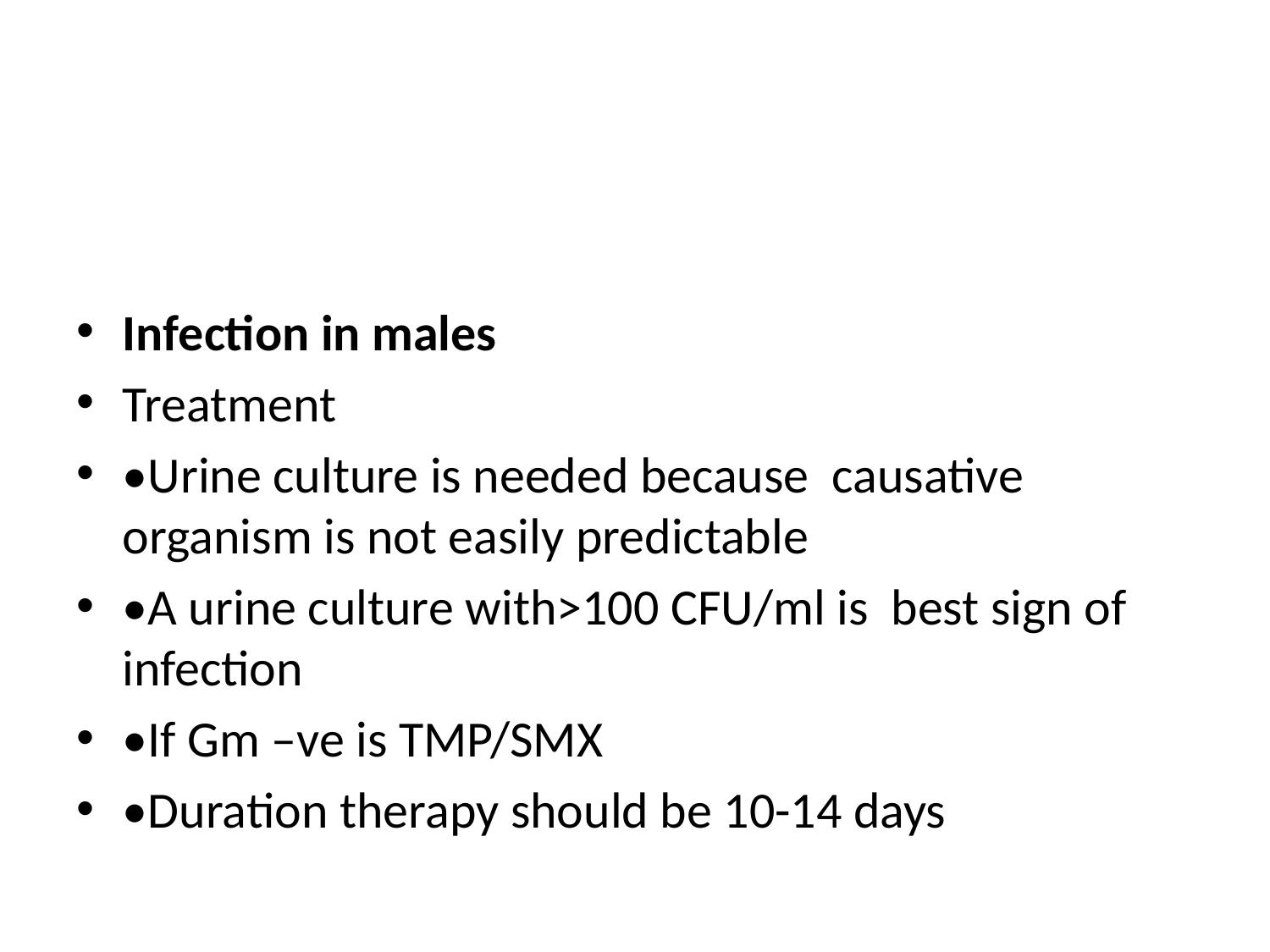

#

Infection in males
Treatment
•Urine culture is needed because  causative organism is not easily predictable
•A urine culture with>100 CFU/ml is  best sign of infection
•If Gm –ve is TMP/SMX
•Duration therapy should be 10-14 days